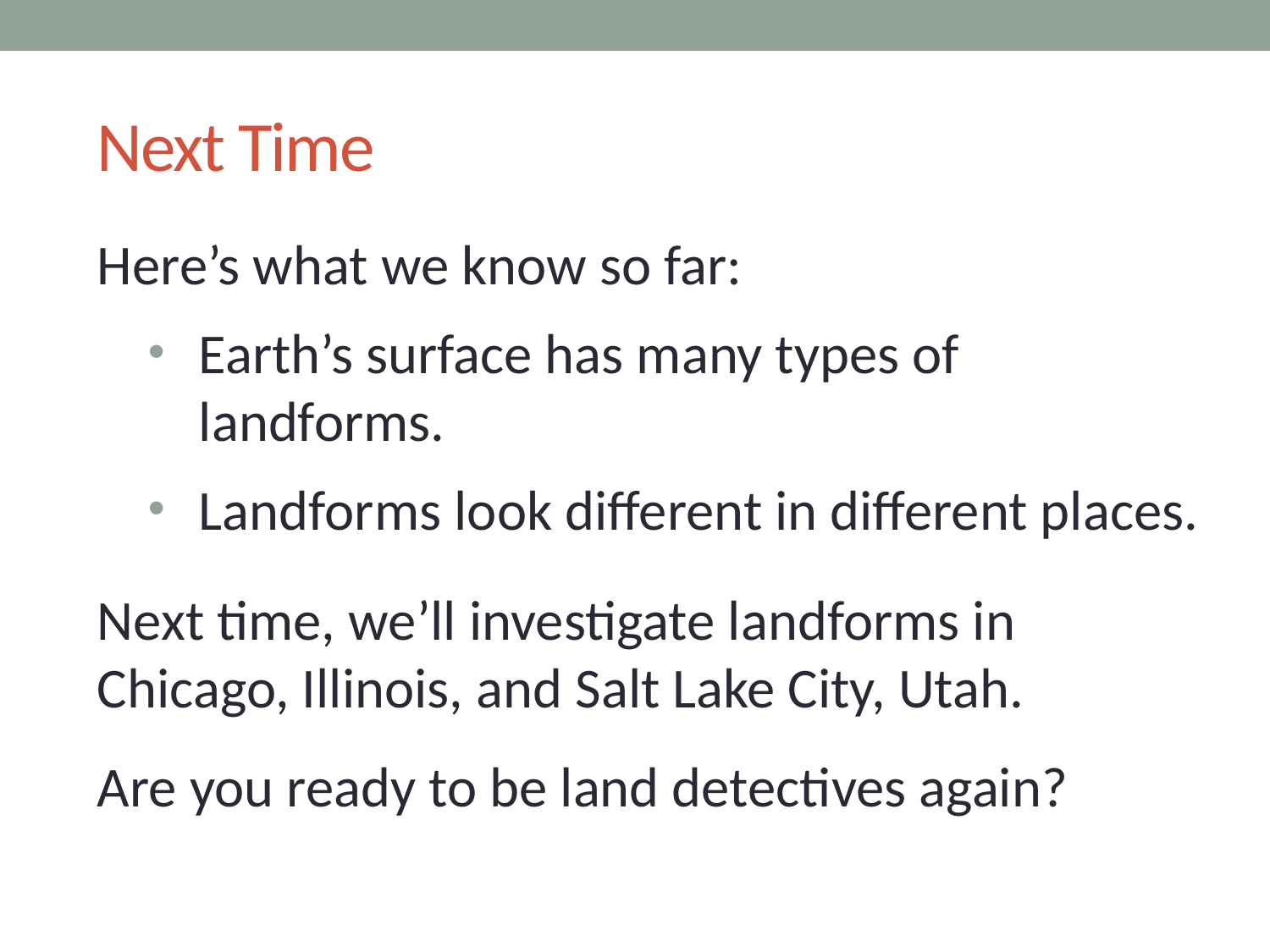

# Next Time
Here’s what we know so far:
Earth’s surface has many types of landforms.
Landforms look different in different places.
Next time, we’ll investigate landforms in Chicago, Illinois, and Salt Lake City, Utah.
Are you ready to be land detectives again?